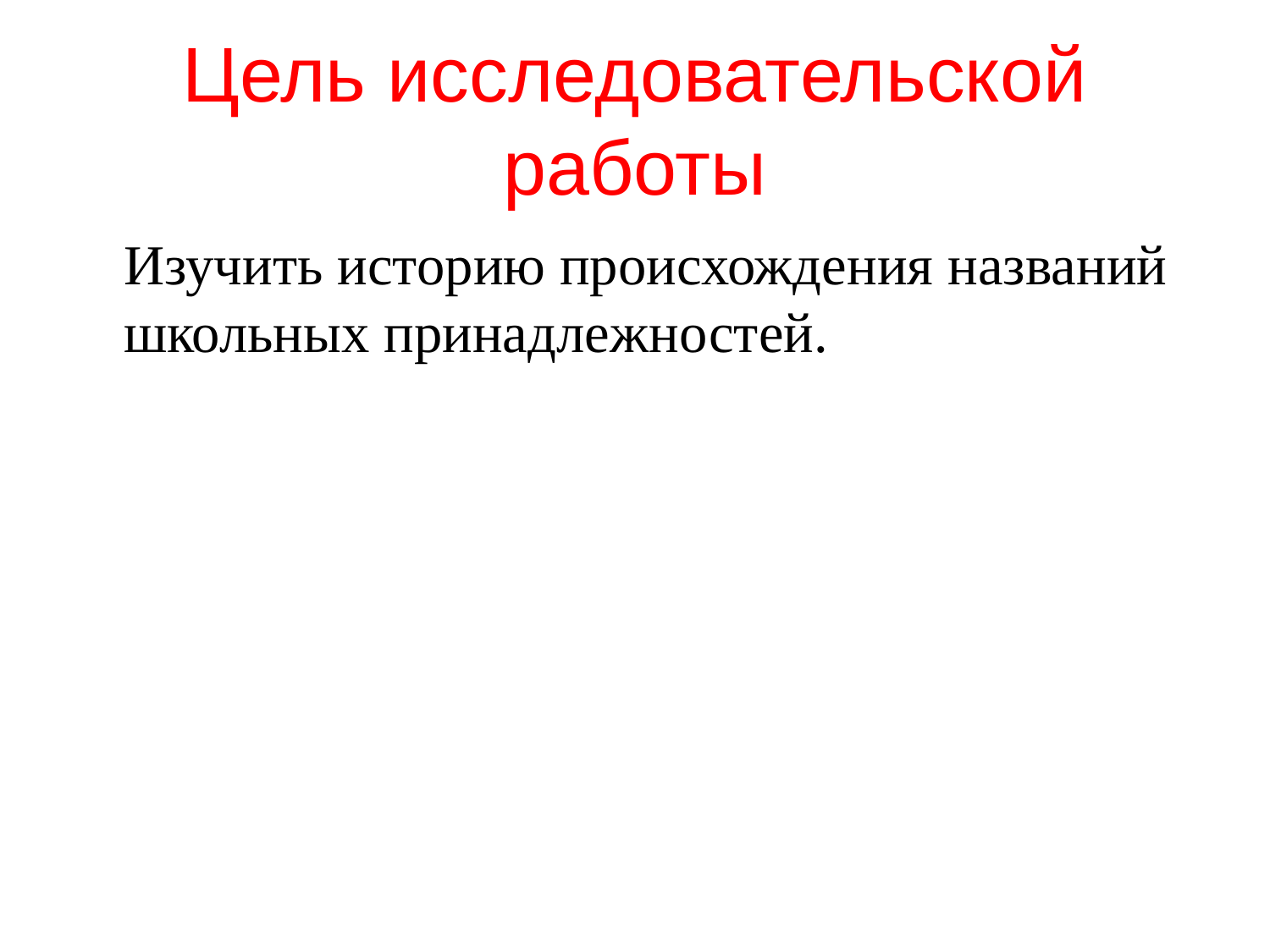

# Цель исследовательской работы
	Изучить историю происхождения названий школьных принадлежностей.